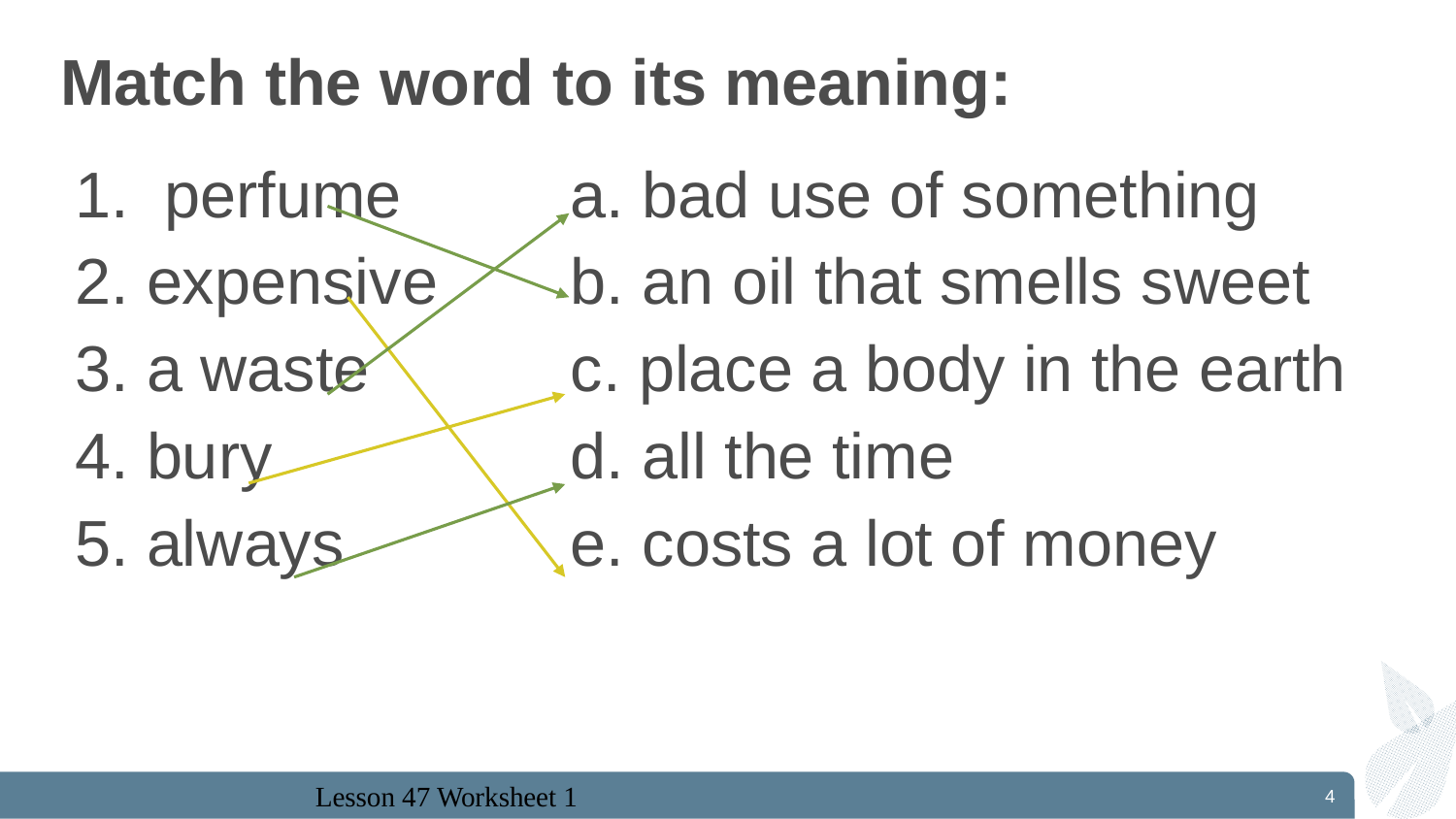

# Match the word to its meaning:
| 1. perfume | a. bad use of something |
| --- | --- |
| 2. expensive | b. an oil that smells sweet |
| 3. a waste | c. place a body in the earth |
| 4. bury | d. all the time |
| 5. always | e. costs a lot of money |
4
Lesson 47 Worksheet 1